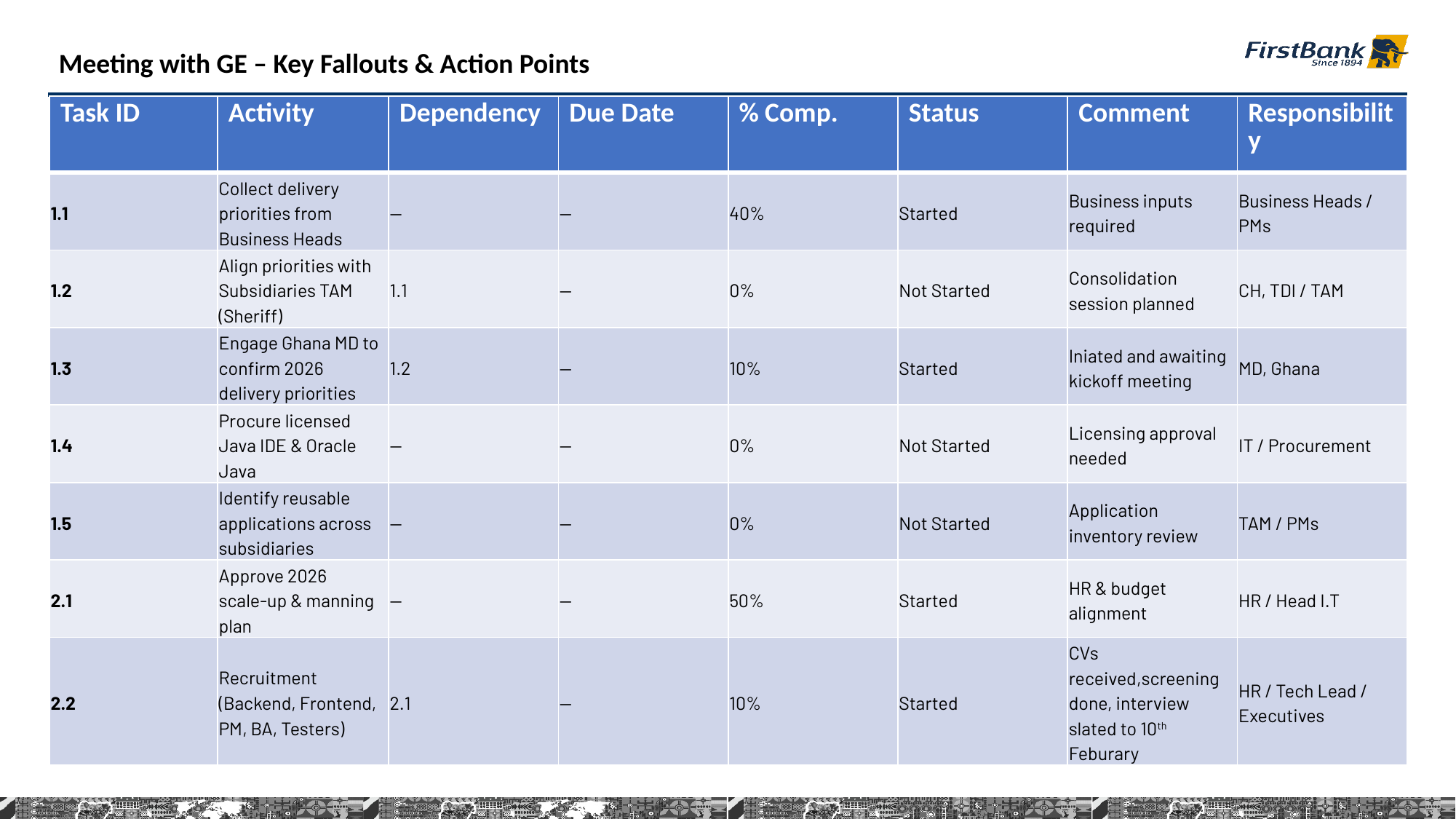

Meeting with GE – Key Fallouts & Action Points
| Task ID | Activity | Dependency | Due Date | % Comp. | Status | Comment | Responsibility |
| --- | --- | --- | --- | --- | --- | --- | --- |
| 1.1 | Collect delivery priorities from Business Heads | — | — | 40% | Started | Business inputs required | Business Heads / PMs |
| 1.2 | Align priorities with Subsidiaries TAM (Sheriff) | 1.1 | — | 0% | Not Started | Consolidation session planned | CH, TDI / TAM |
| 1.3 | Engage Ghana MD to confirm 2026 delivery priorities | 1.2 | — | 10% | Started | Iniated and awaiting kickoff meeting | MD, Ghana |
| 1.4 | Procure licensed Java IDE & Oracle Java | — | — | 0% | Not Started | Licensing approval needed | IT / Procurement |
| 1.5 | Identify reusable applications across subsidiaries | — | — | 0% | Not Started | Application inventory review | TAM / PMs |
| 2.1 | Approve 2026 scale‑up & manning plan | — | — | 50% | Started | HR & budget alignment | HR / Head I.T |
| 2.2 | Recruitment (Backend, Frontend, PM, BA, Testers) | 2.1 | — | 10% | Started | CVs received,screening done, interview slated to 10th Feburary | HR / Tech Lead / Executives |